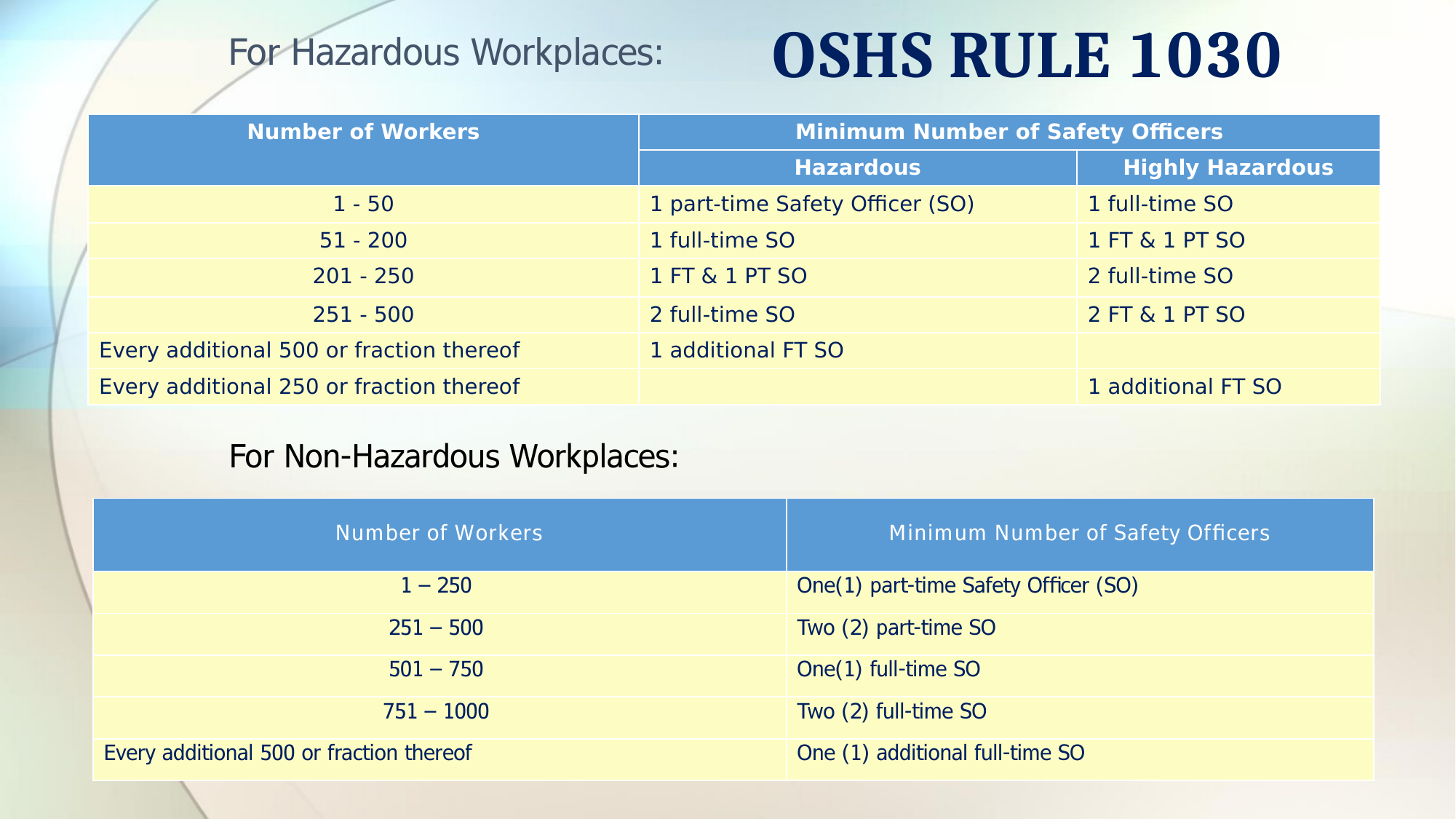

# OSHS RULE 1030
For Hazardous Workplaces:
| Number of Workers | Minimum Number of Safety Officers |  |
| --- | --- | --- |
|  | Hazardous | Highly Hazardous |
| 1 - 50 | 1 part-time Safety Officer (SO) | 1 full-time SO |
| 51 - 200 | 1 full-time SO | 1 FT & 1 PT SO |
| 201 - 250 | 1 FT & 1 PT SO | 2 full-time SO |
| 251 - 500 | 2 full-time SO | 2 FT & 1 PT SO |
| Every additional 500 or fraction thereof | 1 additional FT SO |  |
| Every additional 250 or fraction thereof |  | 1 additional FT SO |
For Non-Hazardous Workplaces:
| Number of Workers | Minimum Number of Safety Officers |
| --- | --- |
| 1 – 250 | One(1) part-time Safety Officer (SO) |
| 251 – 500 | Two (2) part-time SO |
| 501 – 750 | One(1) full-time SO |
| 751 – 1000 | Two (2) full-time SO |
| Every additional 500 or fraction thereof | One (1) additional full-time SO |